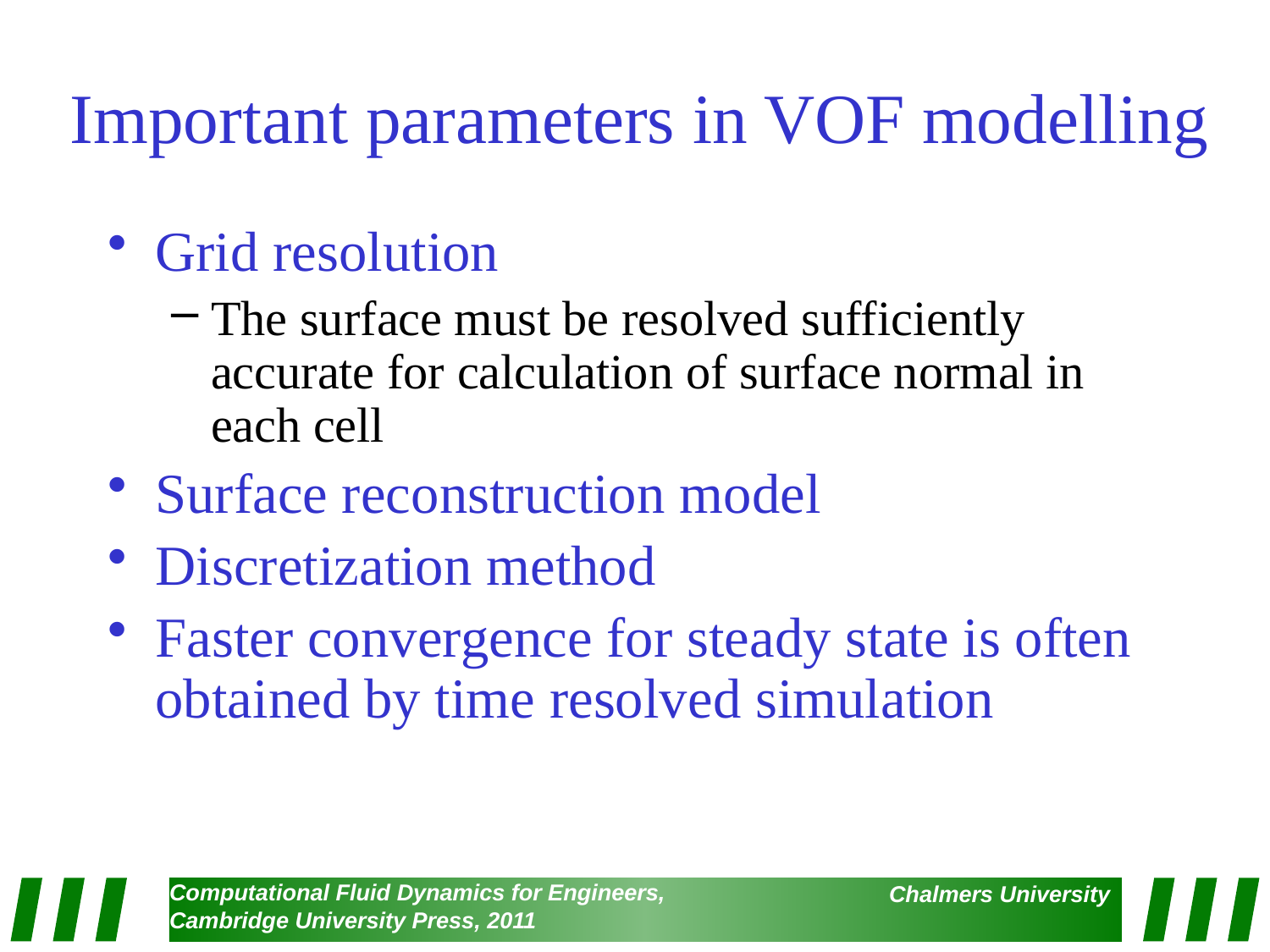

# Important parameters in VOF modelling
Grid resolution
The surface must be resolved sufficiently accurate for calculation of surface normal in each cell
Surface reconstruction model
Discretization method
Faster convergence for steady state is often obtained by time resolved simulation